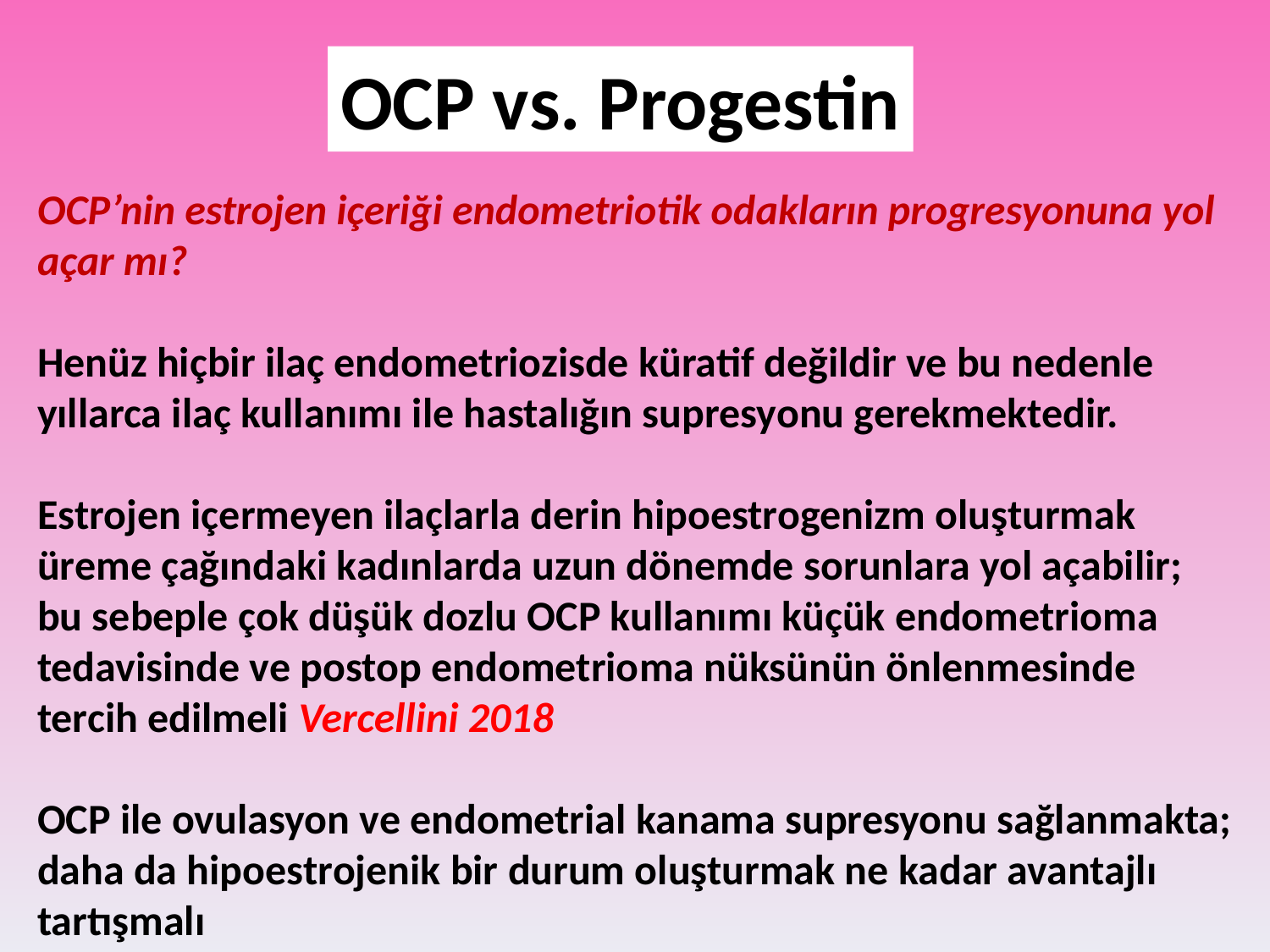

OCP vs. Progestin
OCP’nin estrojen içeriği endometriotik odakların progresyonuna yol açar mı?

Henüz hiçbir ilaç endometriozisde küratif değildir ve bu nedenle yıllarca ilaç kullanımı ile hastalığın supresyonu gerekmektedir.

Estrojen içermeyen ilaçlarla derin hipoestrogenizm oluşturmak üreme çağındaki kadınlarda uzun dönemde sorunlara yol açabilir; bu sebeple çok düşük dozlu OCP kullanımı küçük endometrioma tedavisinde ve postop endometrioma nüksünün önlenmesinde tercih edilmeli Vercellini 2018

OCP ile ovulasyon ve endometrial kanama supresyonu sağlanmakta; daha da hipoestrojenik bir durum oluşturmak ne kadar avantajlı tartışmalı